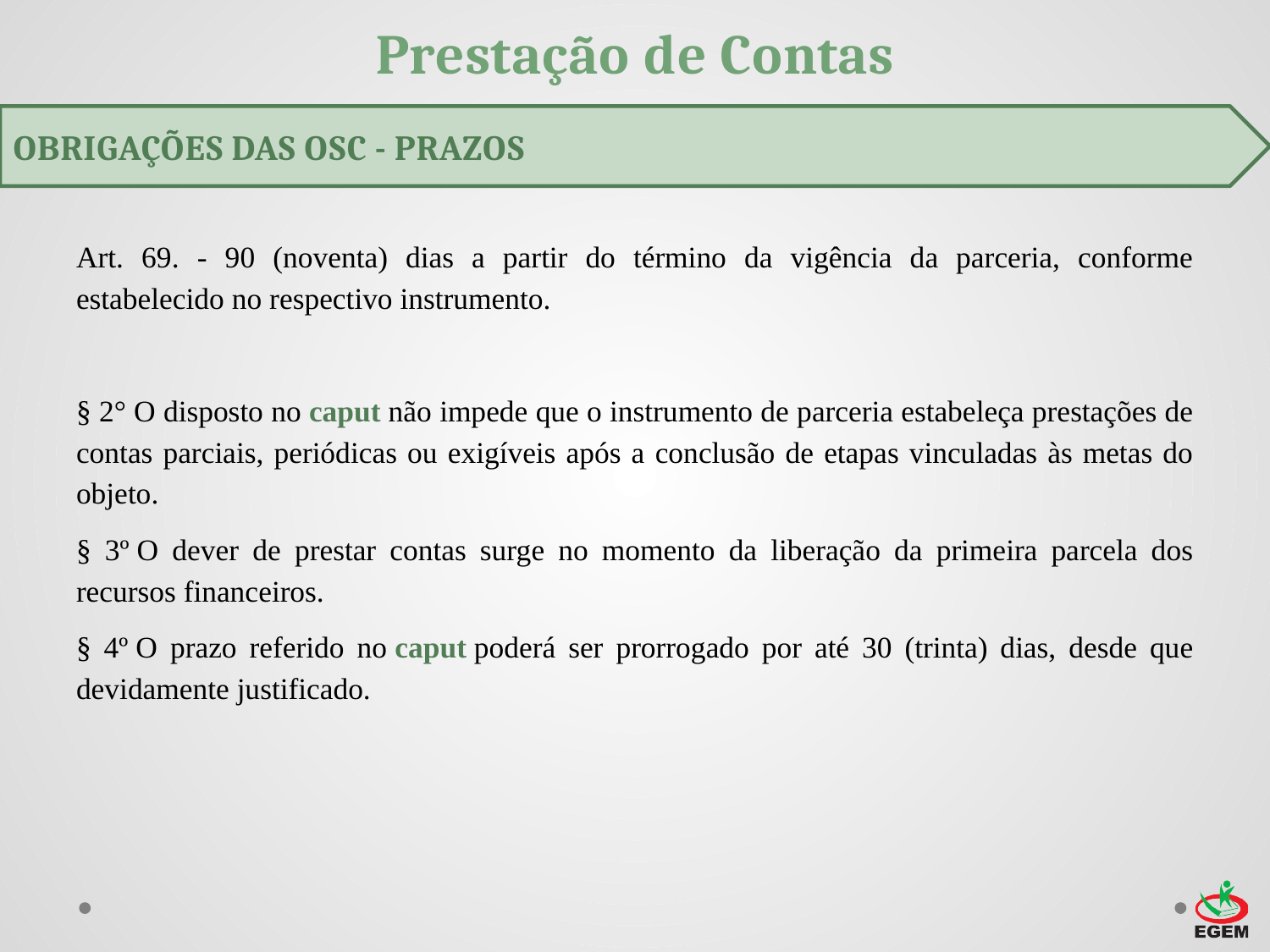

# Prestação de Contas
OBRIGAÇÕES DAS OSC - PRAZOS
Art. 69. - 90 (noventa) dias a partir do término da vigência da parceria, conforme estabelecido no respectivo instrumento.

§ 2° O disposto no caput não impede que o instrumento de parceria estabeleça prestações de contas parciais, periódicas ou exigíveis após a conclusão de etapas vinculadas às metas do objeto.
§ 3º O dever de prestar contas surge no momento da liberação da primeira parcela dos recursos financeiros.
§ 4º O prazo referido no caput poderá ser prorrogado por até 30 (trinta) dias, desde que devidamente justificado.